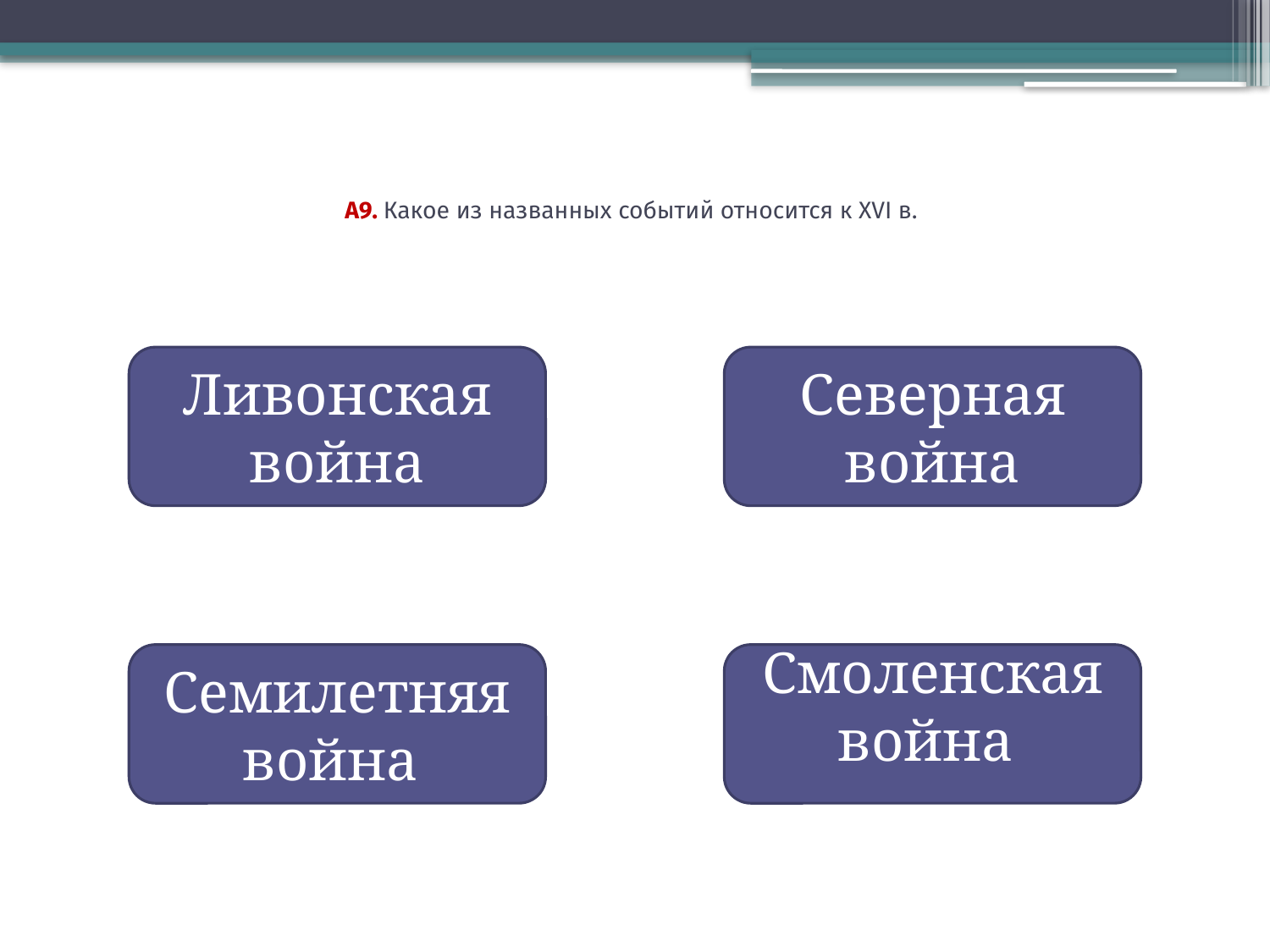

# А9. Какое из названных событий относится к XVI в.
Ливонская война
Северная война
Семилетняя война
Смоленская война